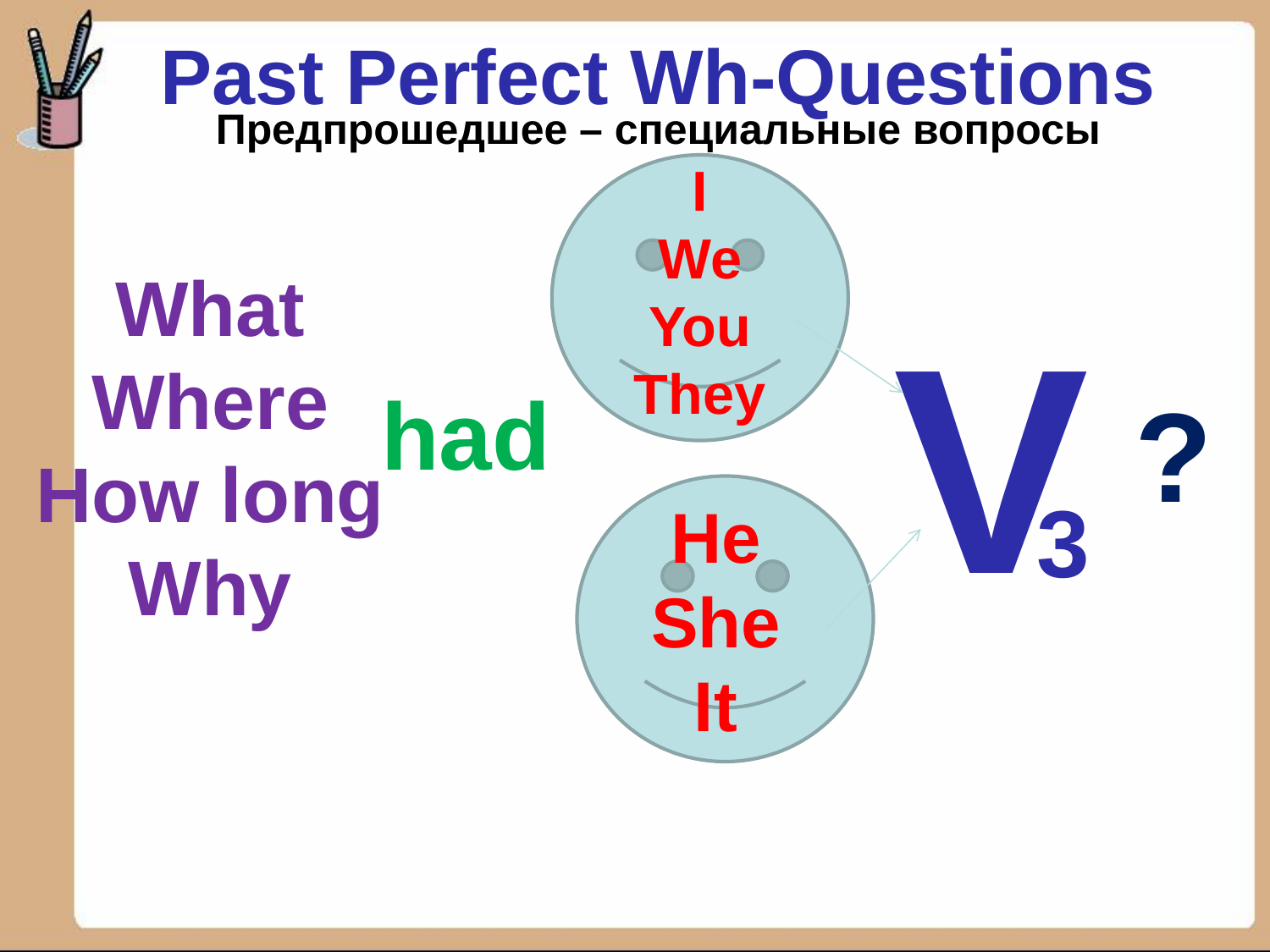

Past Perfect Wh-Questions
Предпрошедшее – специальные вопросы
I
We
You
They

What
Where
How long
Why
V
had
?

3
He
She
It